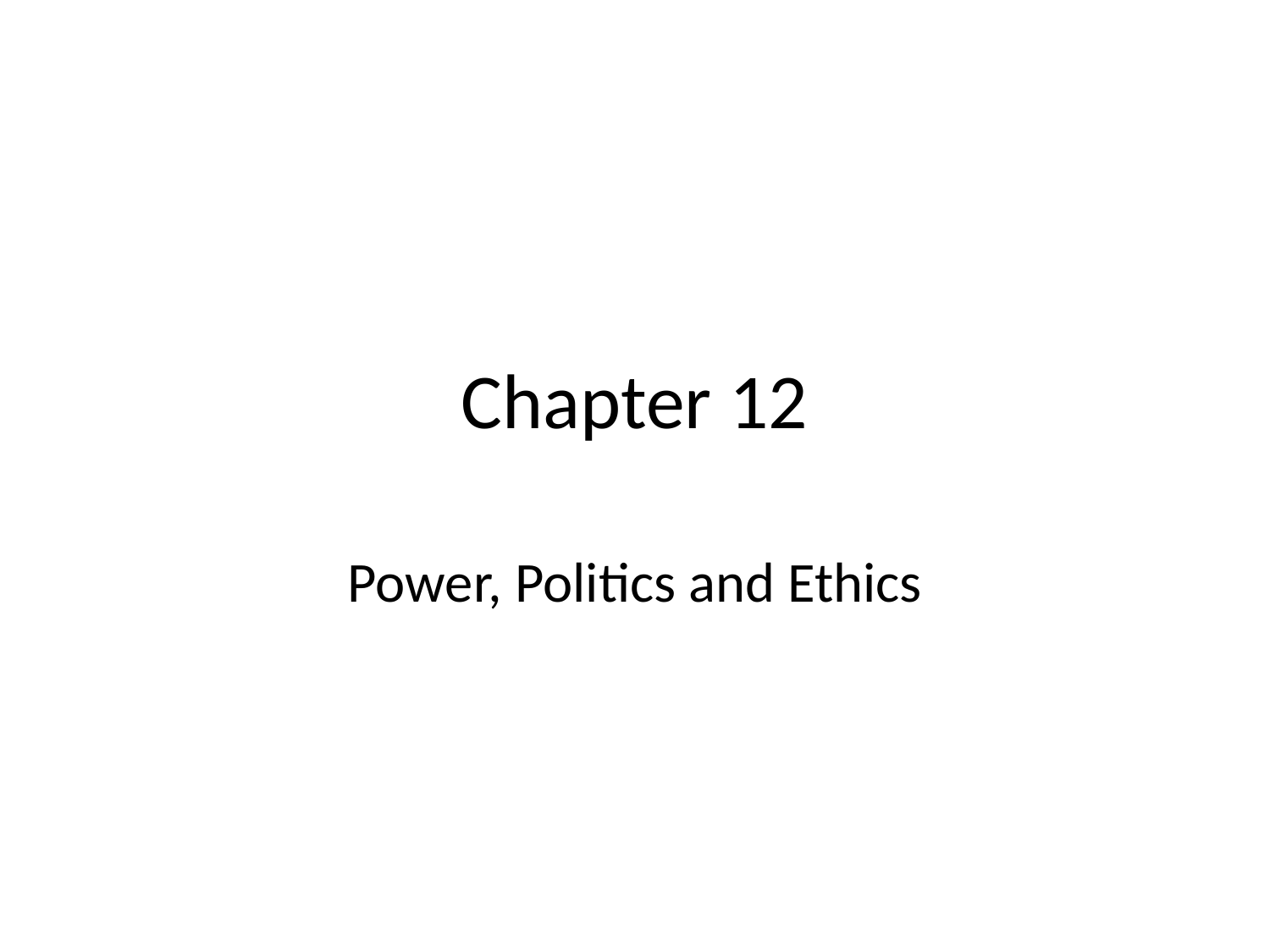

# Chapter 12
Power, Politics and Ethics